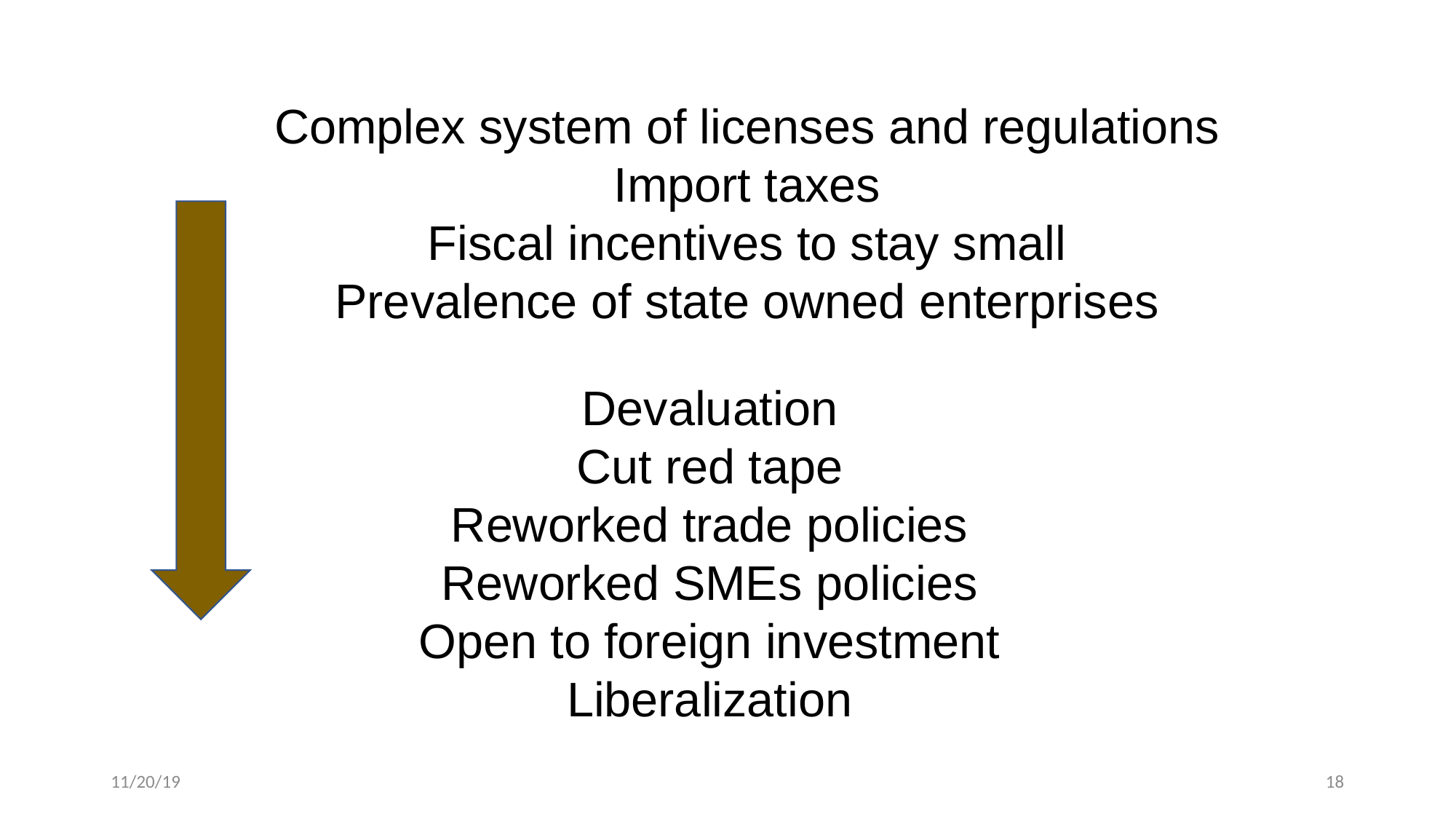

Complex system of licenses and regulations
Import taxes
Fiscal incentives to stay small
Prevalence of state owned enterprises

Devaluation
Cut red tape
Reworked trade policies
Reworked SMEs policies
Open to foreign investment
Liberalization
11/20/19

18